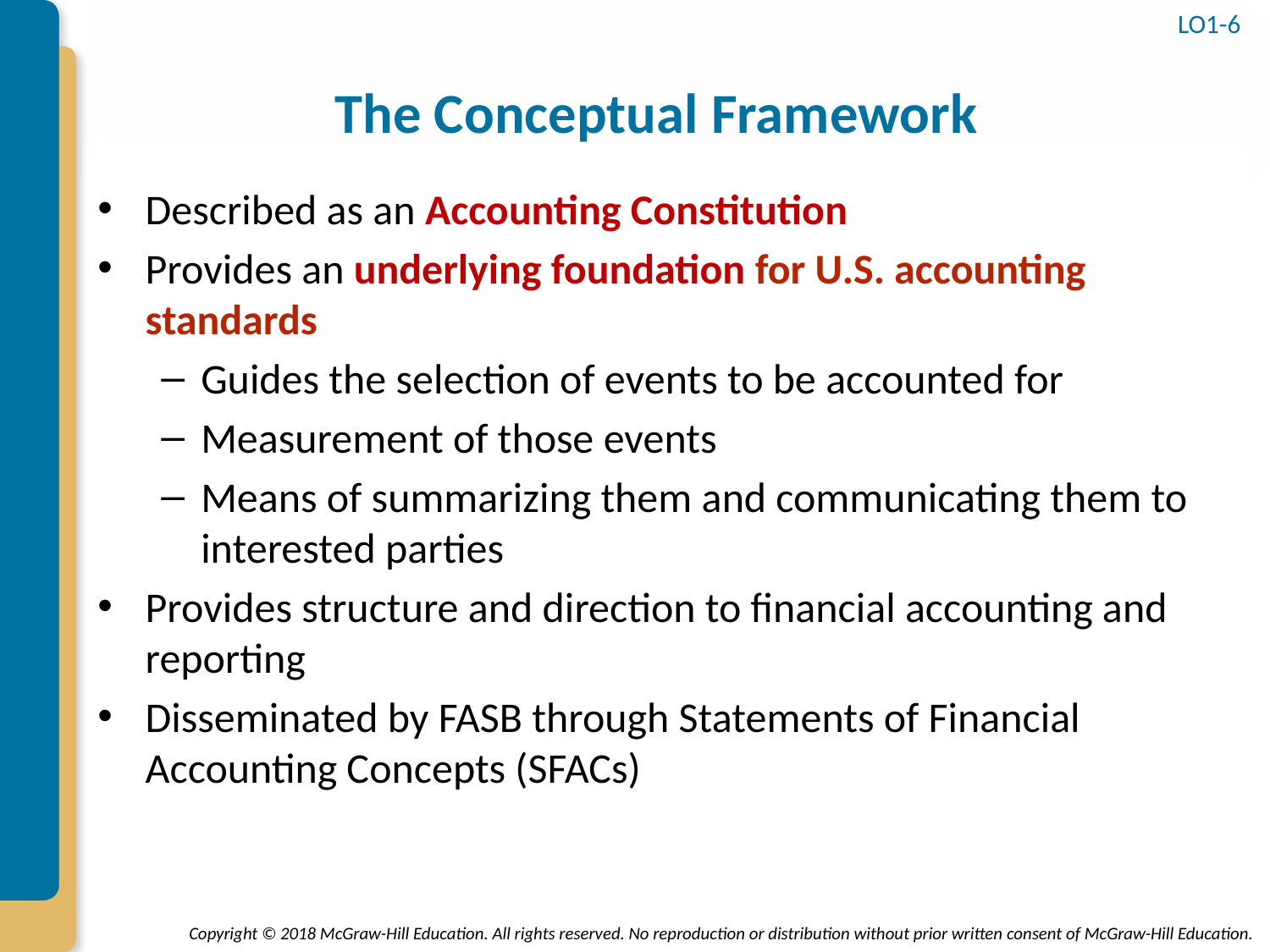

LO1-6
# The Conceptual Framework
Described as an Accounting Constitution
Provides an underlying foundation for U.S. accounting standards
Guides the selection of events to be accounted for
Measurement of those events
Means of summarizing them and communicating them to interested parties
Provides structure and direction to financial accounting and reporting
Disseminated by FASB through Statements of Financial Accounting Concepts (SFACs)